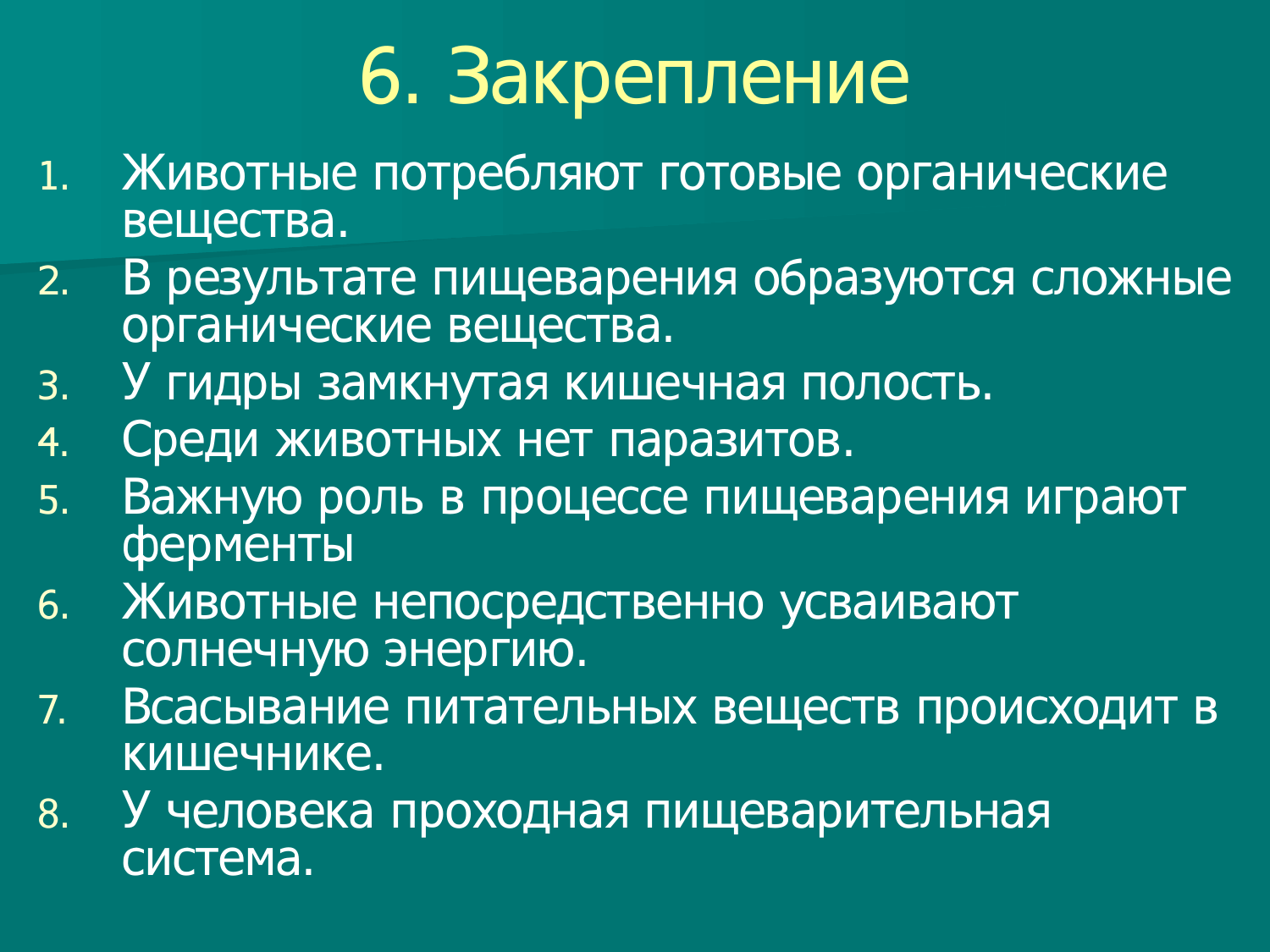

# 6. Закрепление
Животные потребляют готовые органические вещества.
В результате пищеварения образуются сложные органические вещества.
У гидры замкнутая кишечная полость.
Среди животных нет паразитов.
Важную роль в процессе пищеварения играют ферменты
Животные непосредственно усваивают солнечную энергию.
Всасывание питательных веществ происходит в кишечнике.
У человека проходная пищеварительная система.